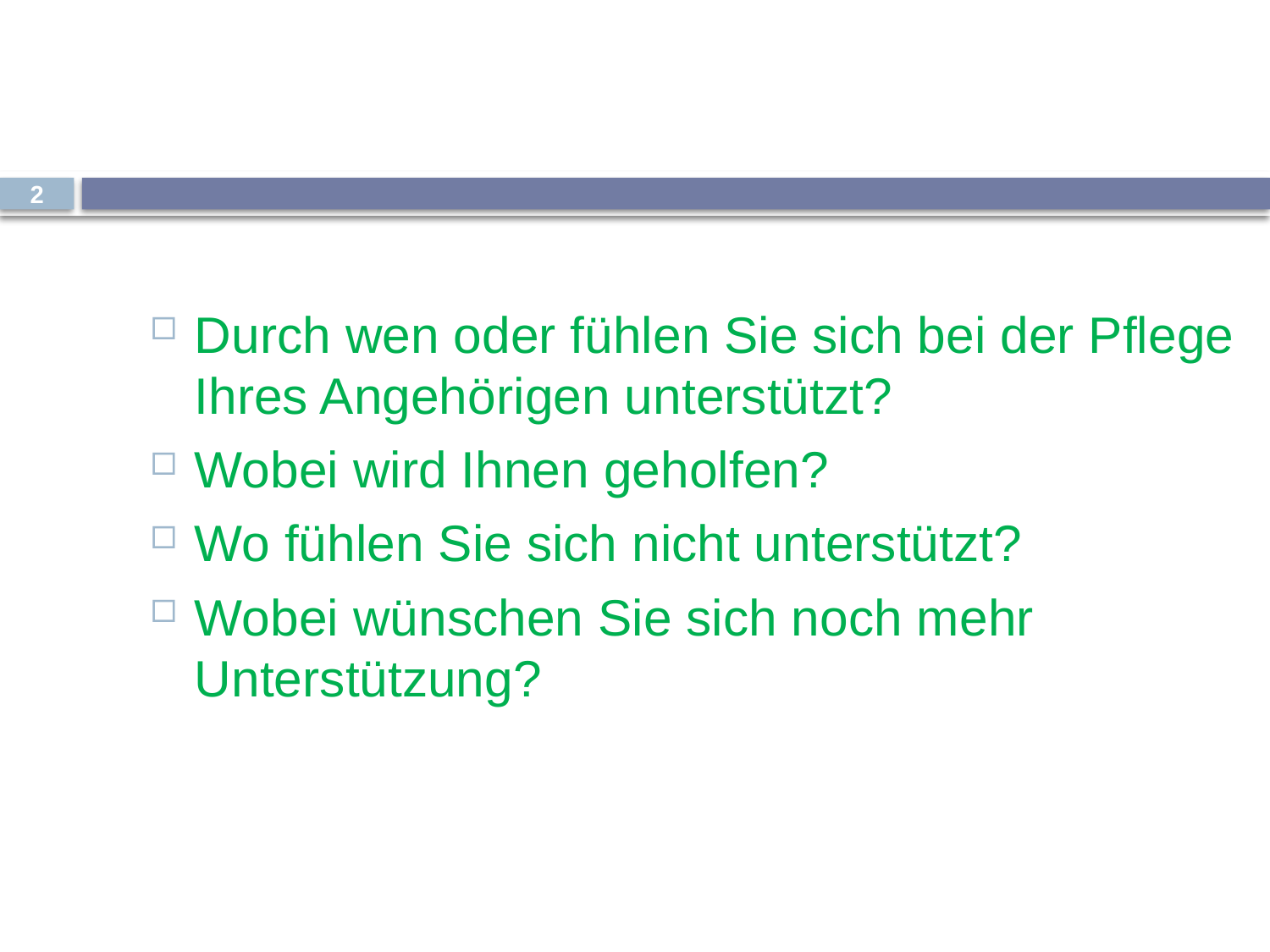

#
2

Durch wen oder fühlen Sie sich bei der Pflege Ihres Angehörigen unterstützt?
Wobei wird Ihnen geholfen?
Wo fühlen Sie sich nicht unterstützt?
Wobei wünschen Sie sich noch mehr Unterstützung?